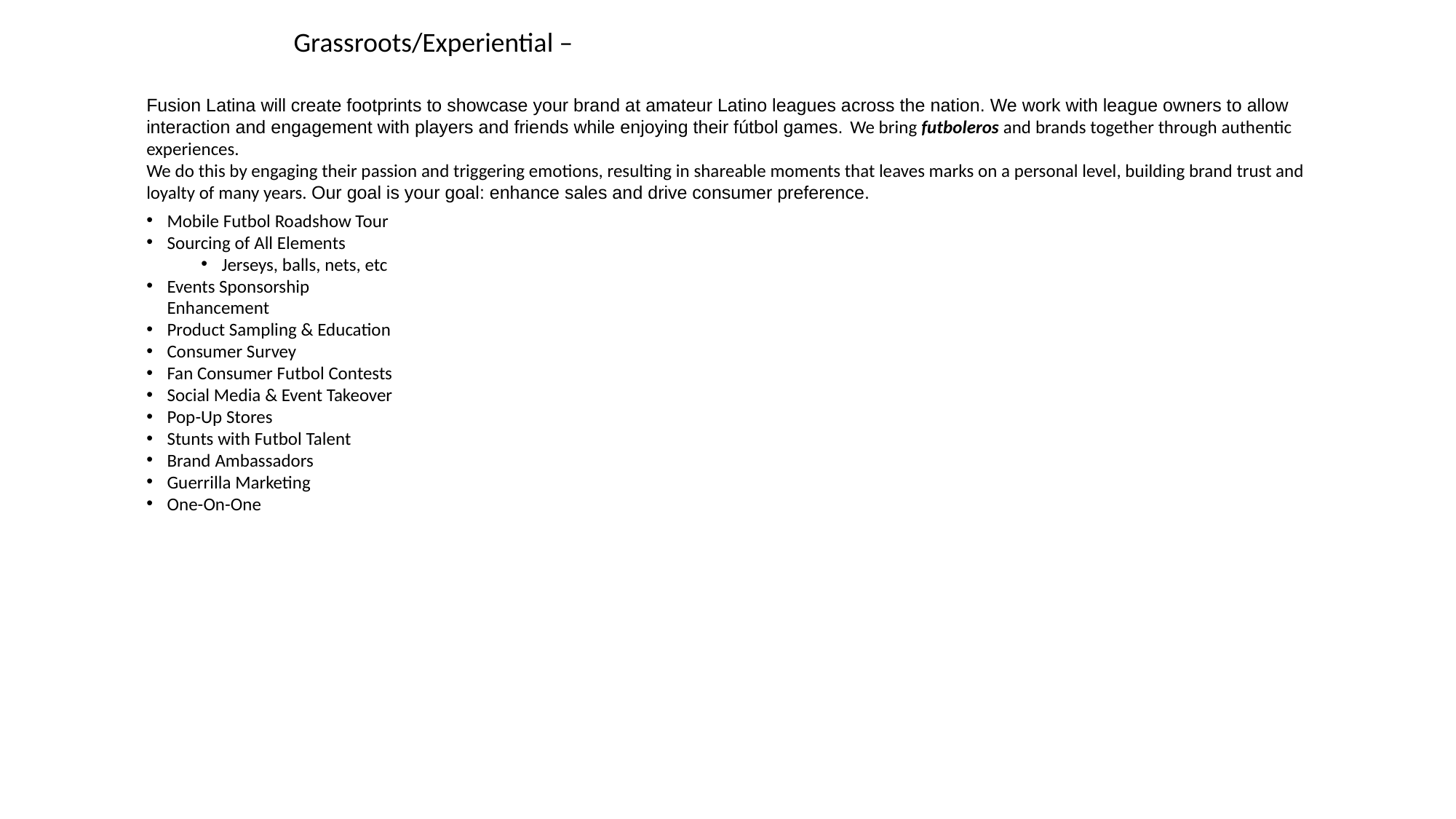

Grassroots/Experiential –
Fusion Latina will create footprints to showcase your brand at amateur Latino leagues across the nation. We work with league owners to allow interaction and engagement with players and friends while enjoying their fútbol games. We bring futboleros and brands together through authentic experiences.
We do this by engaging their passion and triggering emotions, resulting in shareable moments that leaves marks on a personal level, building brand trust and loyalty of many years. Our goal is your goal: enhance sales and drive consumer preference.
Mobile Futbol Roadshow Tour
Sourcing of All Elements
Jerseys, balls, nets, etc
Events Sponsorship Enhancement
Product Sampling & Education
Consumer Survey
Fan Consumer Futbol Contests
Social Media & Event Takeover
Pop-Up Stores
Stunts with Futbol Talent
Brand Ambassadors
Guerrilla Marketing
One-On-One